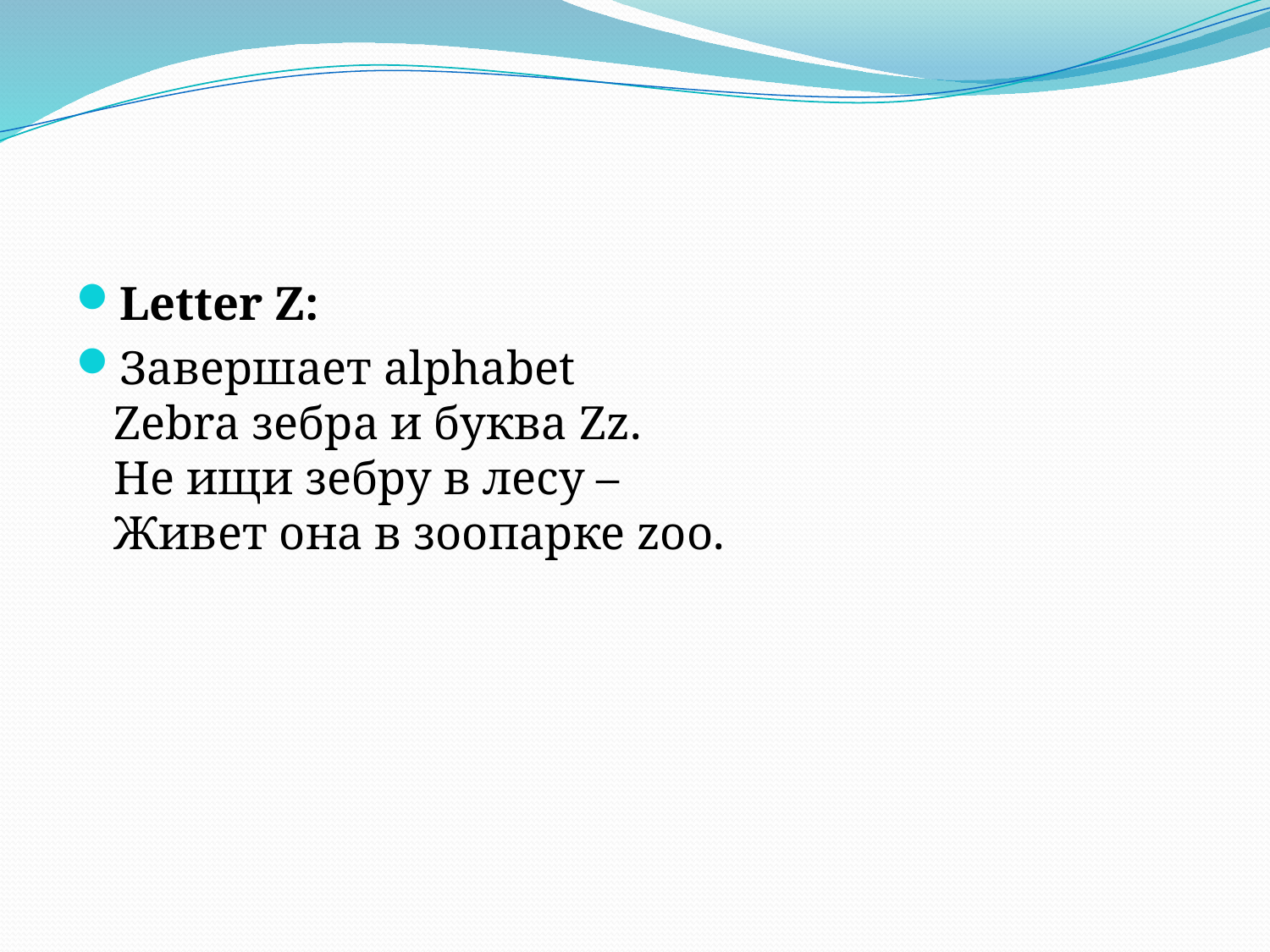

#
Letter Z:
Завершает alphabet
Zebra зебра и буква Zz.
Не ищи зебру в лесу –
Живет она в зоопарке zoo.